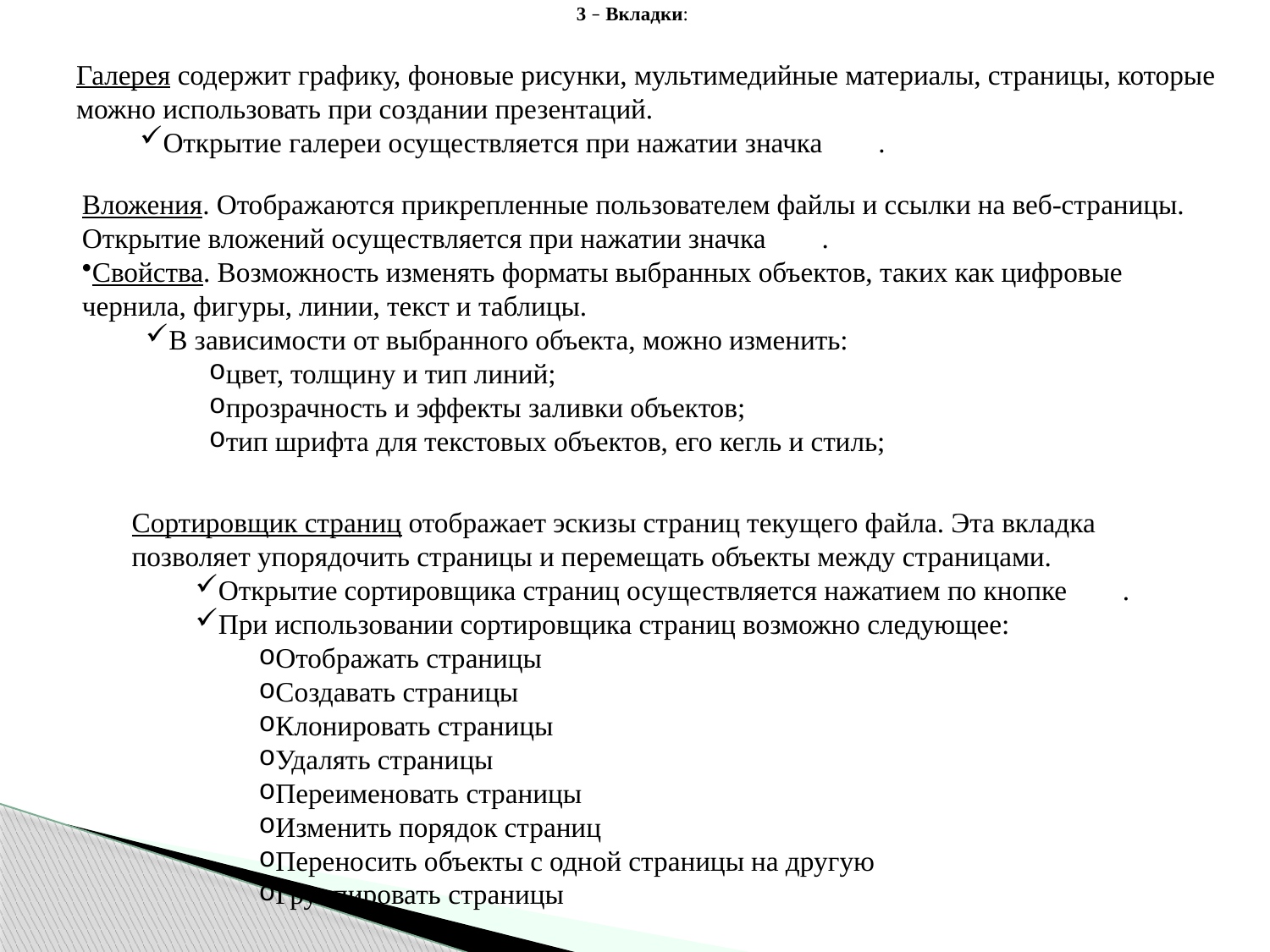

3 – Вкладки:

Галерея содержит графику, фоновые рисунки, мультимедийные материалы, страницы, которые можно использовать при создании презентаций.
Открытие галереи осуществляется при нажатии значка        .

Вложения. Отображаются прикрепленные пользователем файлы и ссылки на веб-страницы. Открытие вложений осуществляется при нажатии значка        .
Свойства. Возможность изменять форматы выбранных объектов, таких как цифровые чернила, фигуры, линии, текст и таблицы.
В зависимости от выбранного объекта, можно изменить:
цвет, толщину и тип линий;
прозрачность и эффекты заливки объектов;
тип шрифта для текстовых объектов, его кегль и стиль;

Сортировщик страниц отображает эскизы страниц текущего файла. Эта вкладка позволяет упорядочить страницы и перемещать объекты между страницами.
Открытие сортировщика страниц осуществляется нажатием по кнопке        .
При использовании сортировщика страниц возможно следующее:
Отображать страницы
Создавать страницы
Клонировать страницы
Удалять страницы
Переименовать страницы
Изменить порядок страниц
Переносить объекты с одной страницы на другую
Группировать страницы